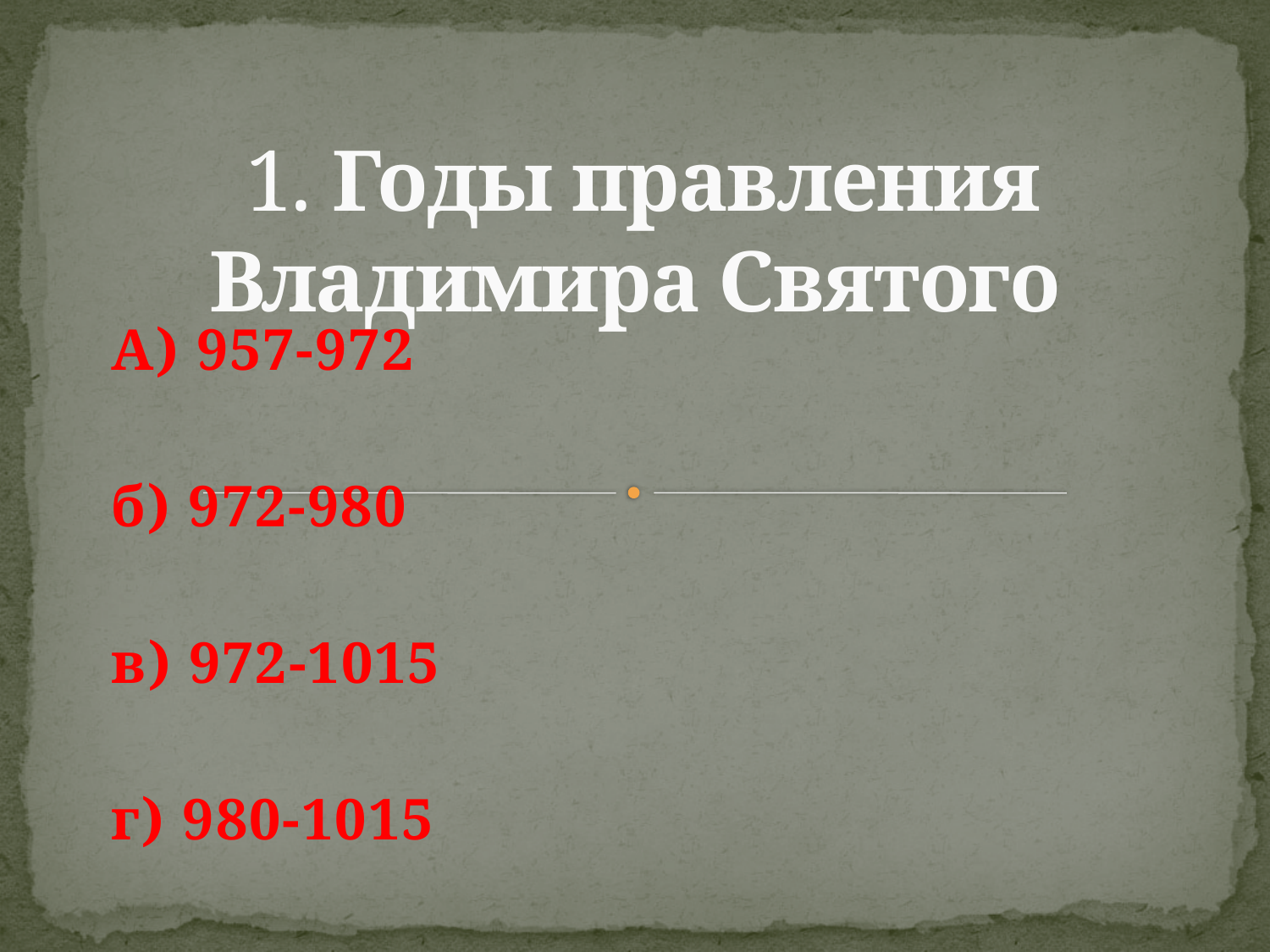

# 1. Годы правления Владимира Святого
А) 957-972

б) 972-980

в) 972-1015

г) 980-1015